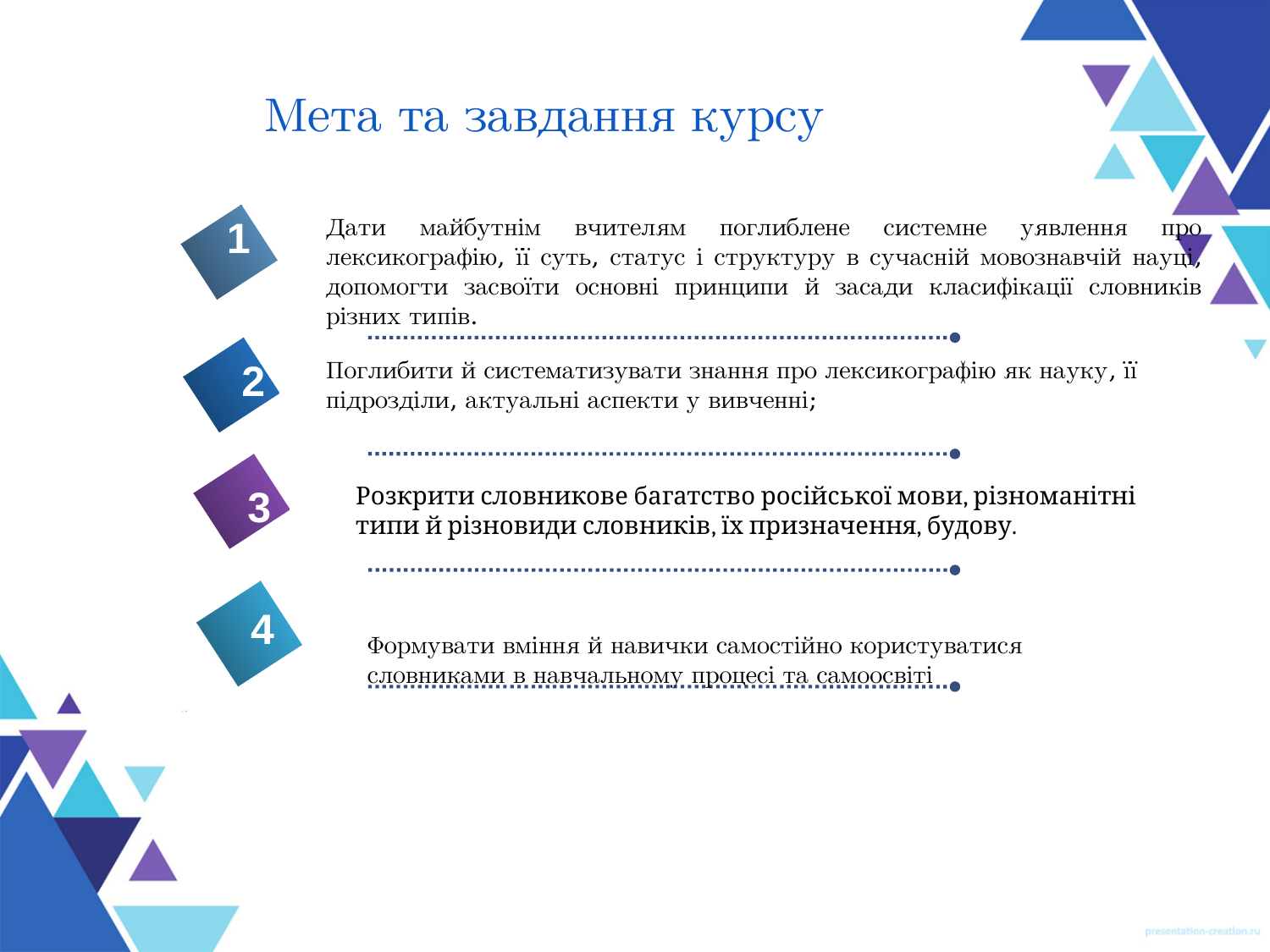

# Мета та завдання курсу
1
Дати майбутнім вчителям поглиблене системне уявлення про лексикографію, її суть, статус і структуру в сучасній мовознавчій науці, допомогти засвоїти основні принципи й засади класифікації словників різних типів.

2
Поглибити й систематизувати знання про лексикографію як науку, її підрозділи, актуальні аспекти у вивченні;

3
Розкрити словникове багатство російської мови, різноманітні типи й різновиди словників, їх призначення, будову.

4
Формувати вміння й навички самостійно користуватися словниками в навчальному процесі та самоосвіті

5